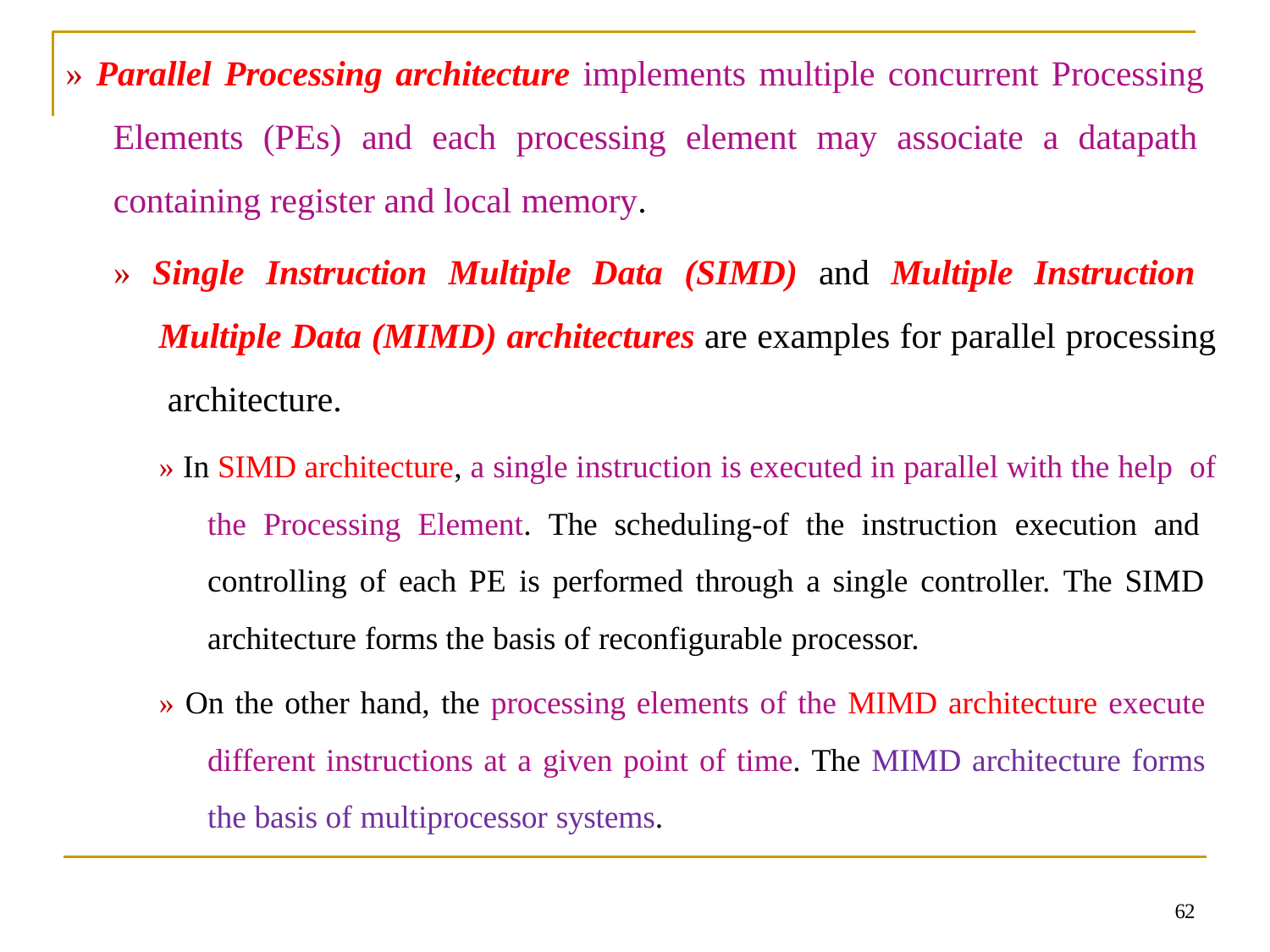

# » Parallel Processing architecture implements multiple concurrent Processing  Elements (PEs) and each processing element may associate a datapath  containing register and local memory.
» Single Instruction Multiple Data (SIMD) and Multiple Instruction  Multiple Data (MIMD) architectures are examples for parallel processing  architecture.
» In SIMD architecture, a single instruction is executed in parallel with the help  of the Processing Element. The scheduling-of the instruction execution and  controlling of each PE is performed through a single controller. The SIMD  architecture forms the basis of reconfigurable processor.
» On the other hand, the processing elements of the MIMD architecture execute  different instructions at a given point of time. The MIMD architecture forms  the basis of multiprocessor systems.

62